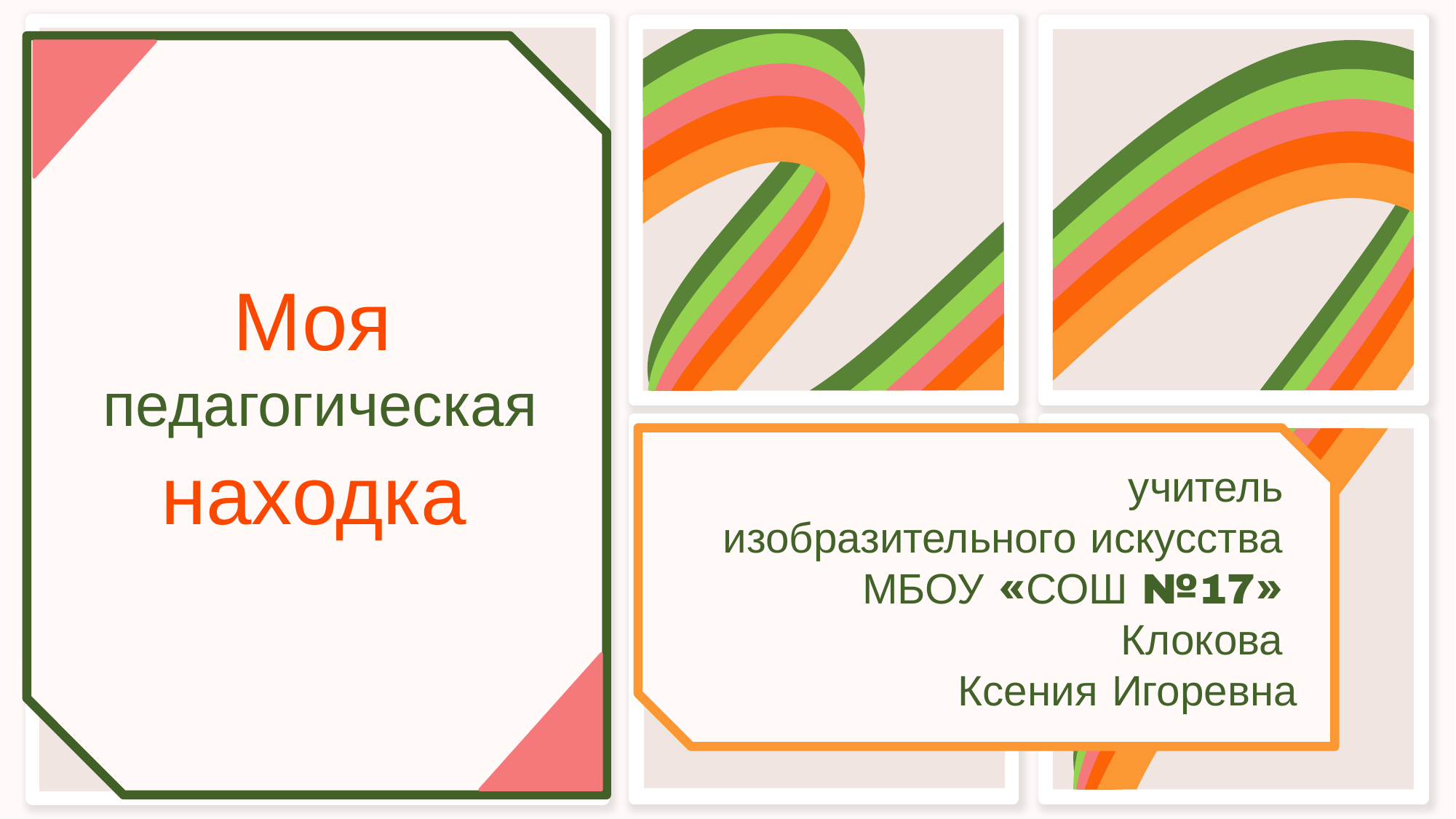

Моя
педагогическая
учитель
изобразительного искусства
МБОУ «СОШ №17»
Клокова
Ксения Игоревна
находка